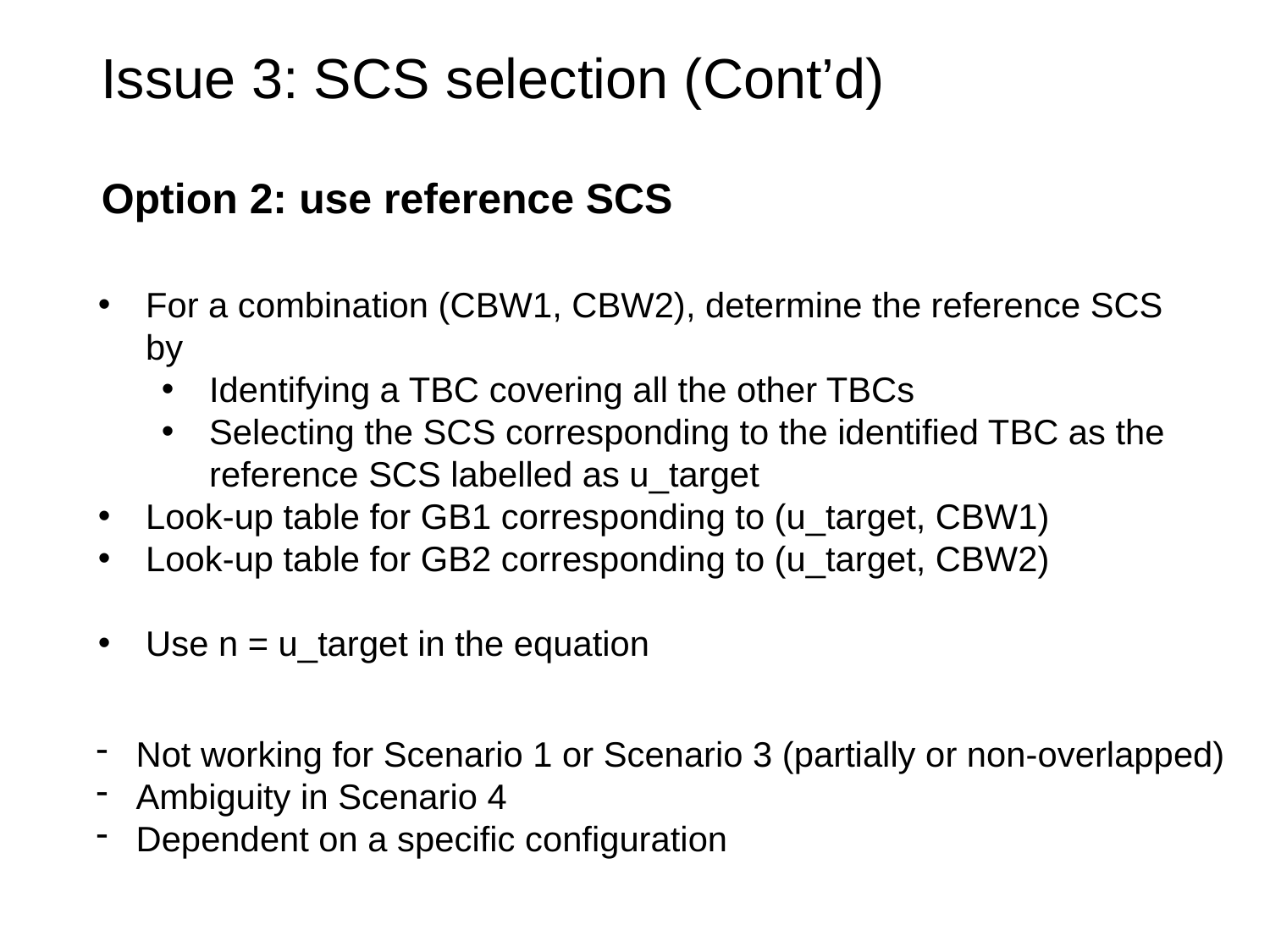

Issue 3: SCS selection (Cont’d)
Option 2: use reference SCS
For a combination (CBW1, CBW2), determine the reference SCS by
Identifying a TBC covering all the other TBCs
Selecting the SCS corresponding to the identified TBC as the reference SCS labelled as u_target
Look-up table for GB1 corresponding to (u_target, CBW1)
Look-up table for GB2 corresponding to (u_target, CBW2)

Use n = u_target in the equation
Not working for Scenario 1 or Scenario 3 (partially or non-overlapped)
Ambiguity in Scenario 4
Dependent on a specific configuration